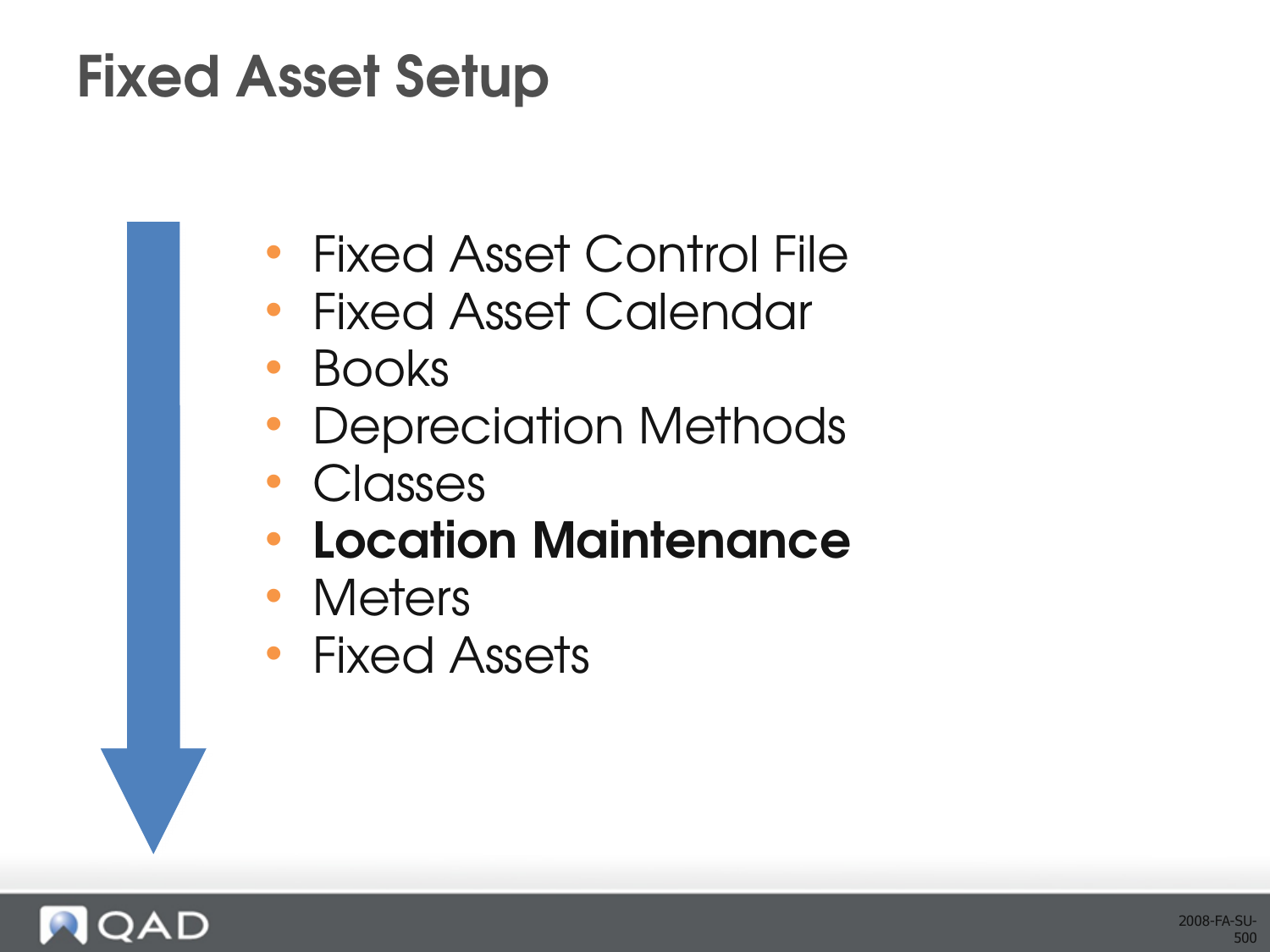

# Fixed Asset Setup
Fixed Asset Control File
Fixed Asset Calendar
Books
Depreciation Methods
Classes
Location Maintenance
Meters
Fixed Assets

2008-FA-SU-500